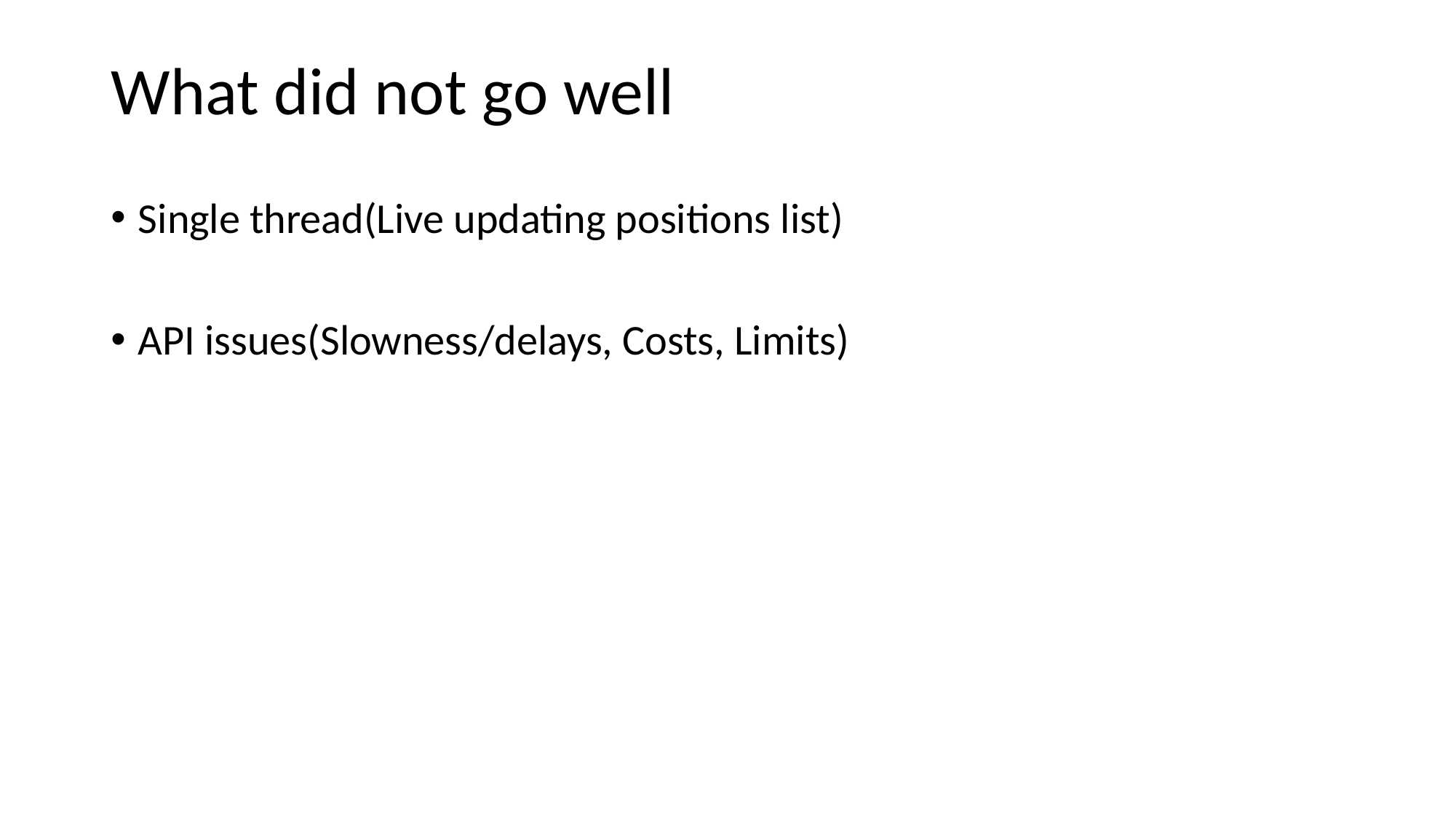

# What did not go well
Single thread(Live updating positions list)

API issues(Slowness/delays, Costs, Limits)